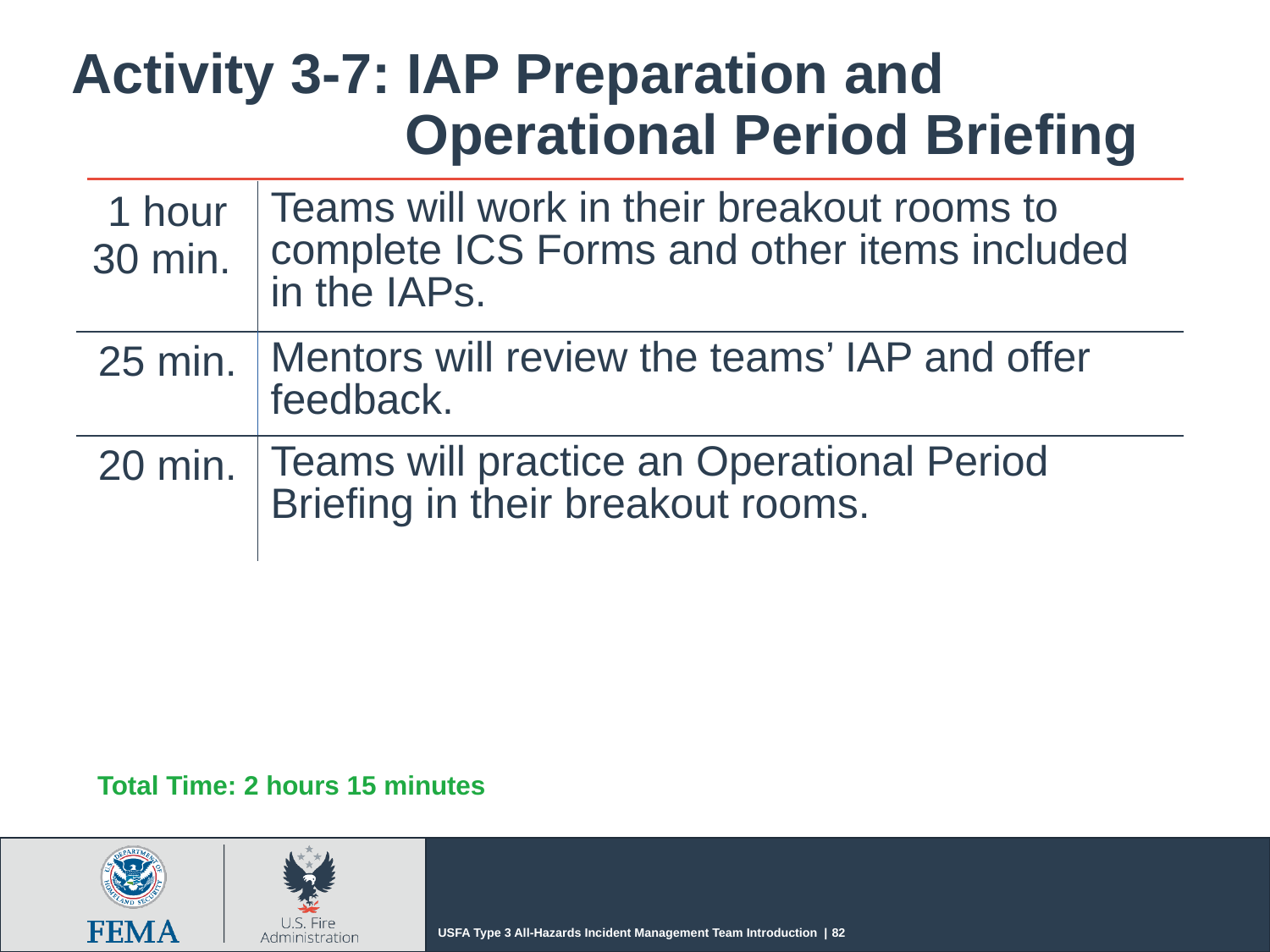

# Activity 3-7: IAP Preparation and Operational Period Briefing
| 1 hour 30 min. | Teams will work in their breakout rooms to complete ICS Forms and other items included in the IAPs. |
| --- | --- |
| 25 min. | Mentors will review the teams’ IAP and offer feedback. |
| 20 min. | Teams will practice an Operational Period Briefing in their breakout rooms. |
Total Time: 2 hours 15 minutes
USFA Type 3 All-Hazards Incident Management Team Introduction  | 82